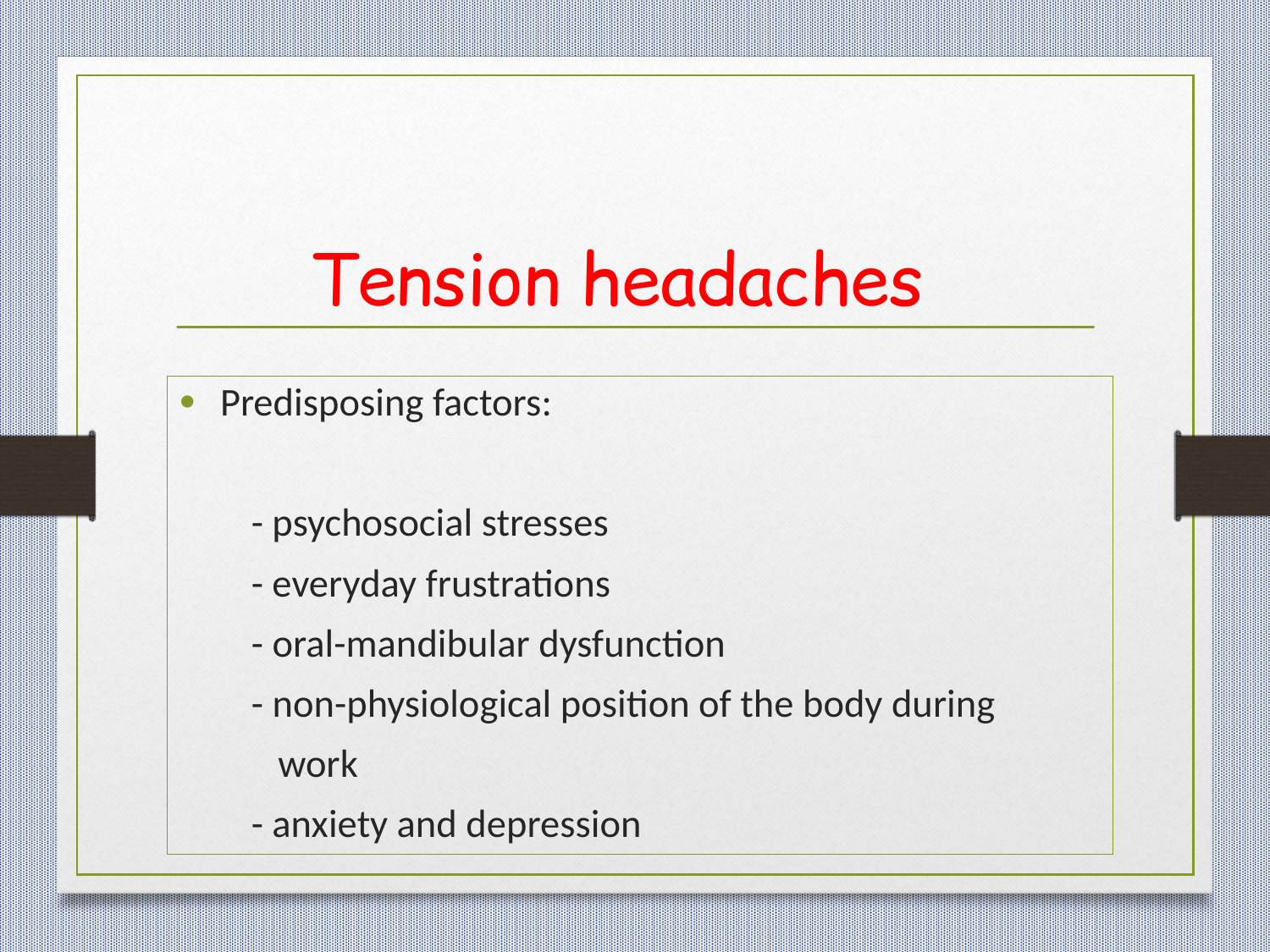

# Tension headaches
Predisposing factors:

        - psychosocial stresses
        - everyday frustrations
        - oral-mandibular dysfunction
        - non-physiological position of the body during
           work
        - anxiety and depression